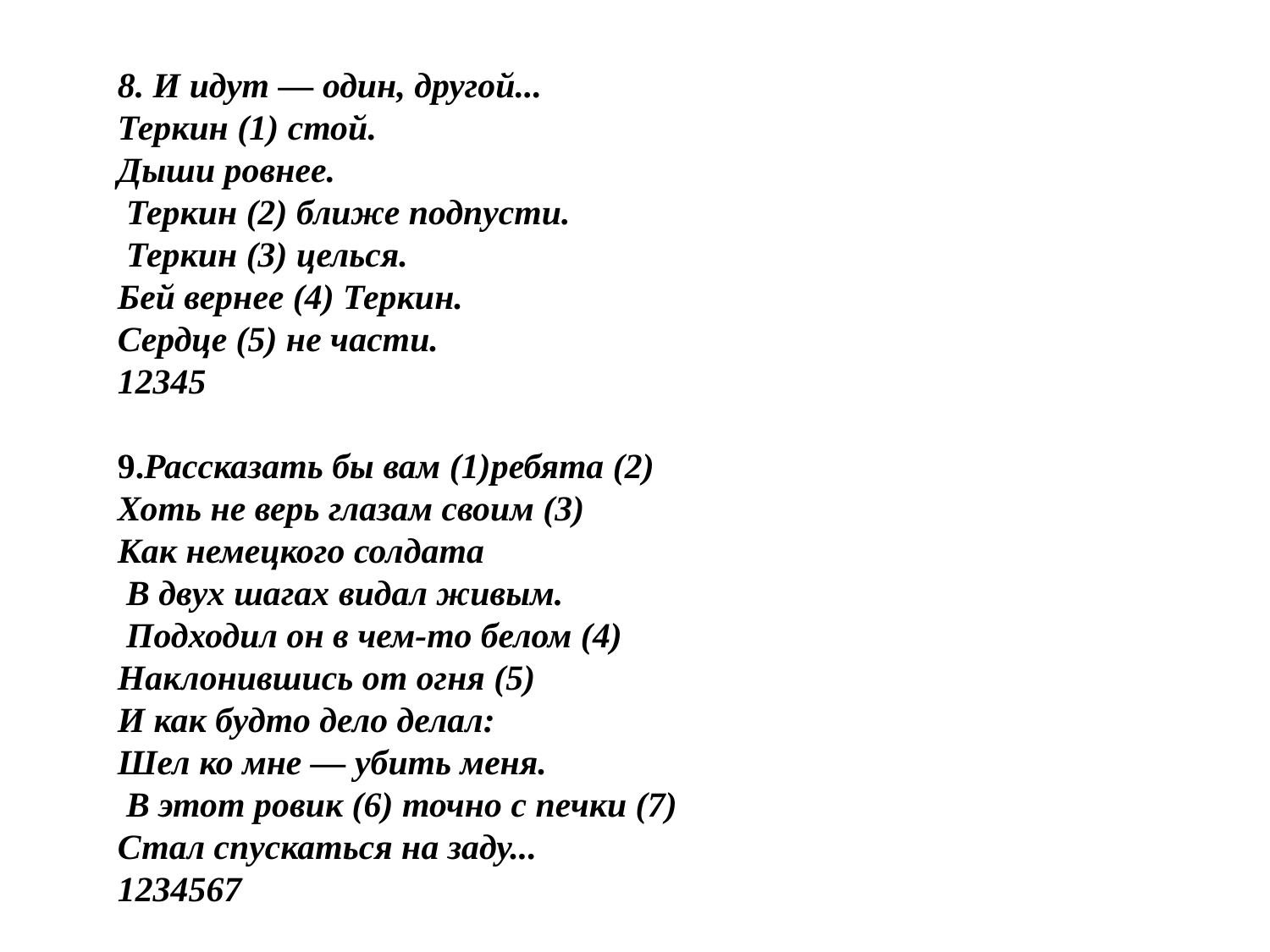

8. И идут — один, другой...
Теркин (1) стой.
Дыши ровнее.
 Теркин (2) ближе подпусти.
 Теркин (3) целься.
Бей вернее (4) Теркин.
Сердце (5) не части.
12345

9.Рассказать бы вам (1)ребята (2)
Хоть не верь глазам своим (3)
Как немецкого солдата
 В двух шагах видал живым.
 Подходил он в чем-то белом (4)
Наклонившись от огня (5)
И как будто дело делал:
Шел ко мне — убить меня.
 В этот ровик (6) точно с печки (7)
Стал спускаться на заду...
1234567